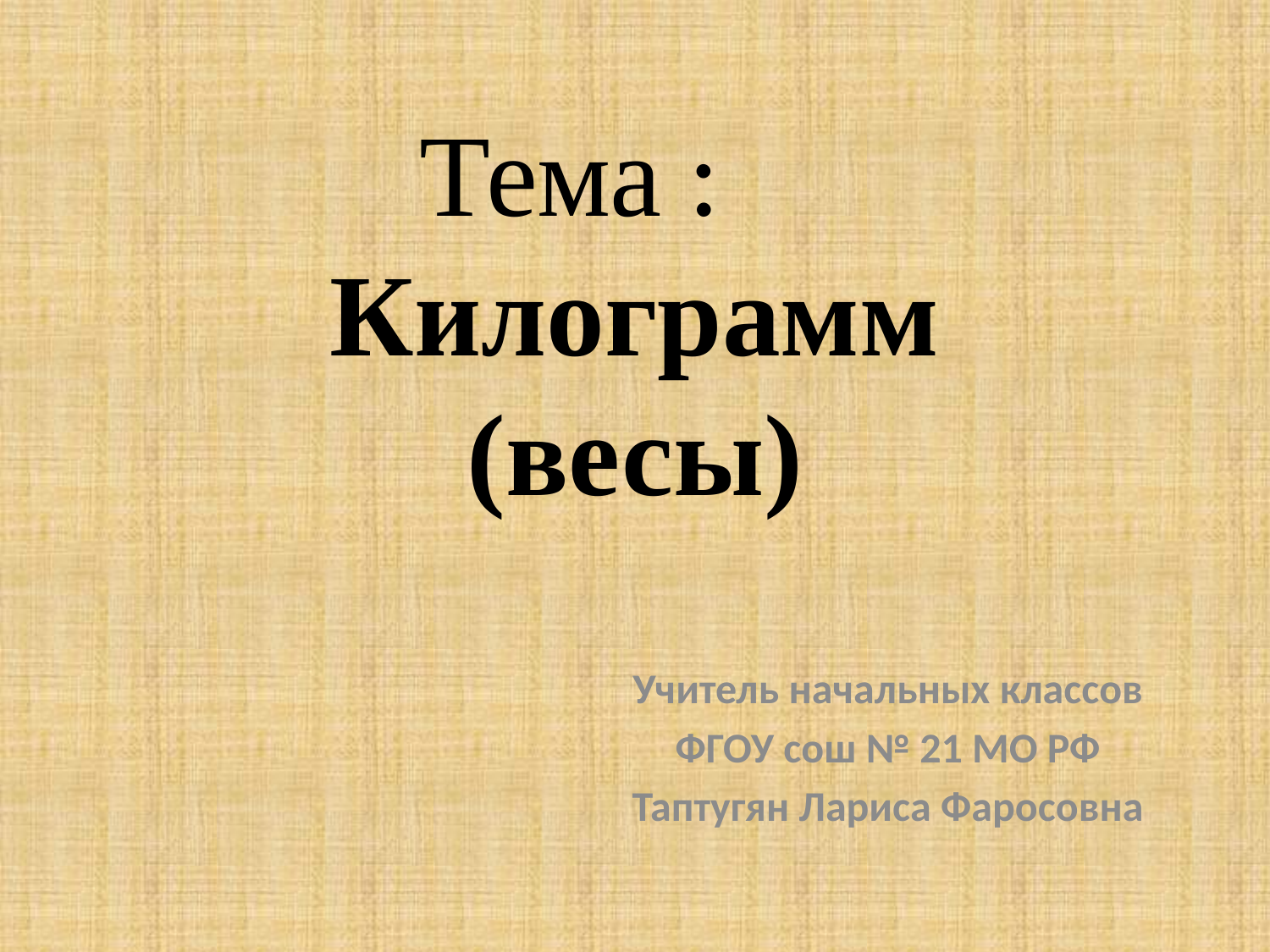

# Тема :      Килограмм (весы)
Учитель начальных классов
ФГОУ сош № 21 МО РФ
Таптугян Лариса Фаросовна